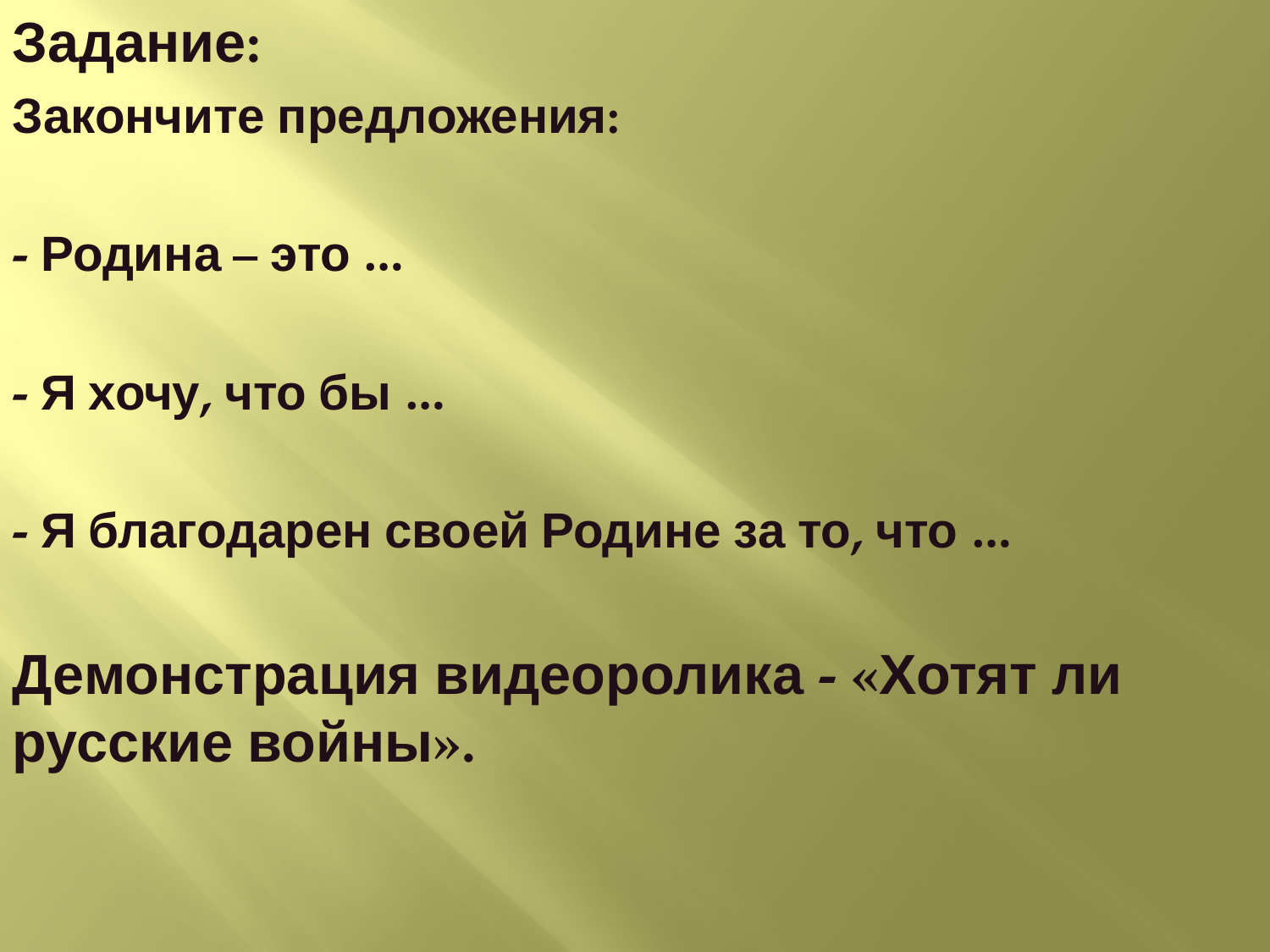

Задание:
Закончите предложения:

- Родина – это …

- Я хочу, что бы …

- Я благодарен своей Родине за то, что …

Демонстрация видеоролика - «Хотят ли русские войны».

#